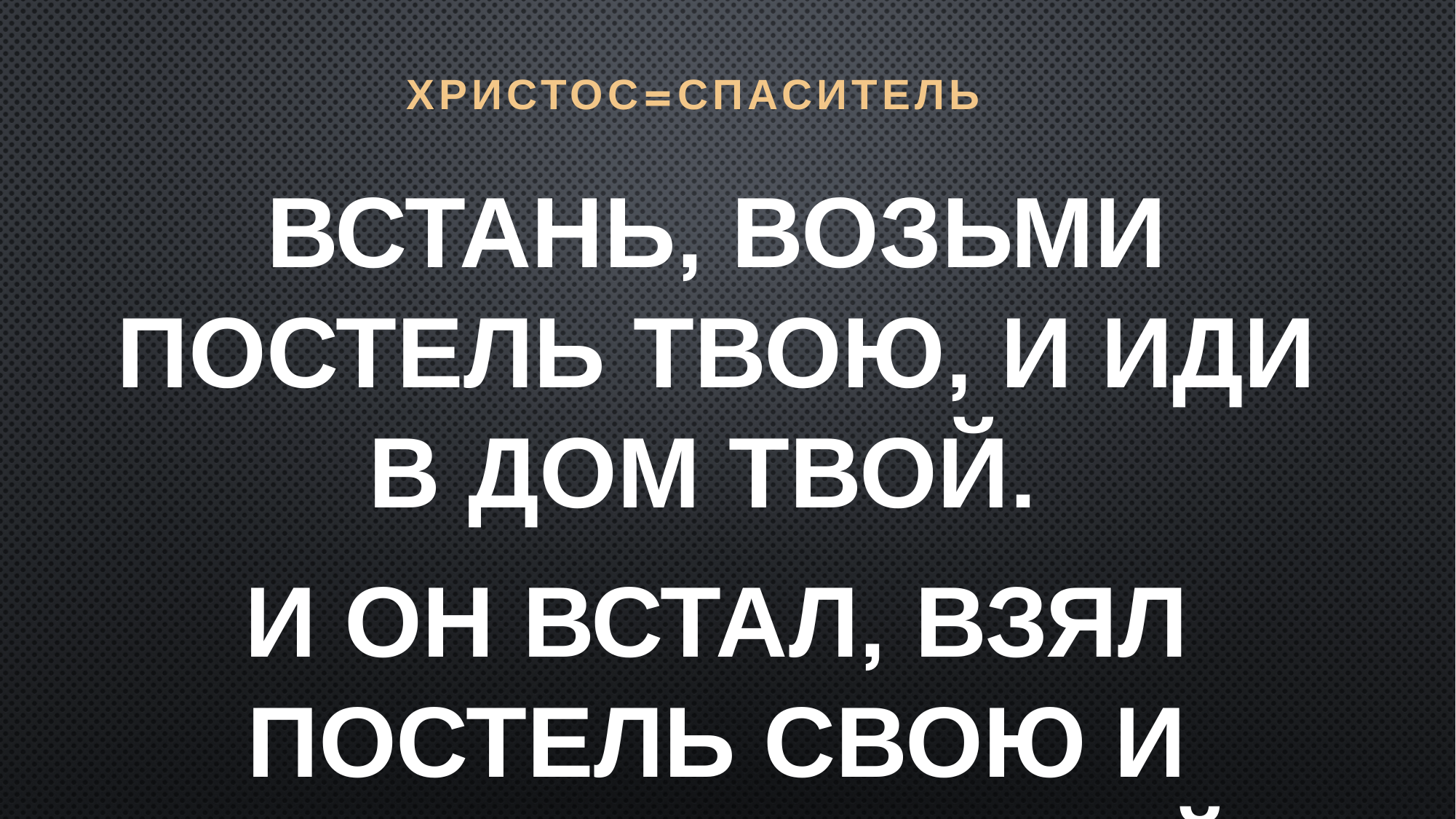

ХРИСТОС=СПАСИТЕЛЬ
встань, возьми постель твою, и иди в дом твой.
И он встал, взял постель свою и пошел в дом свой.